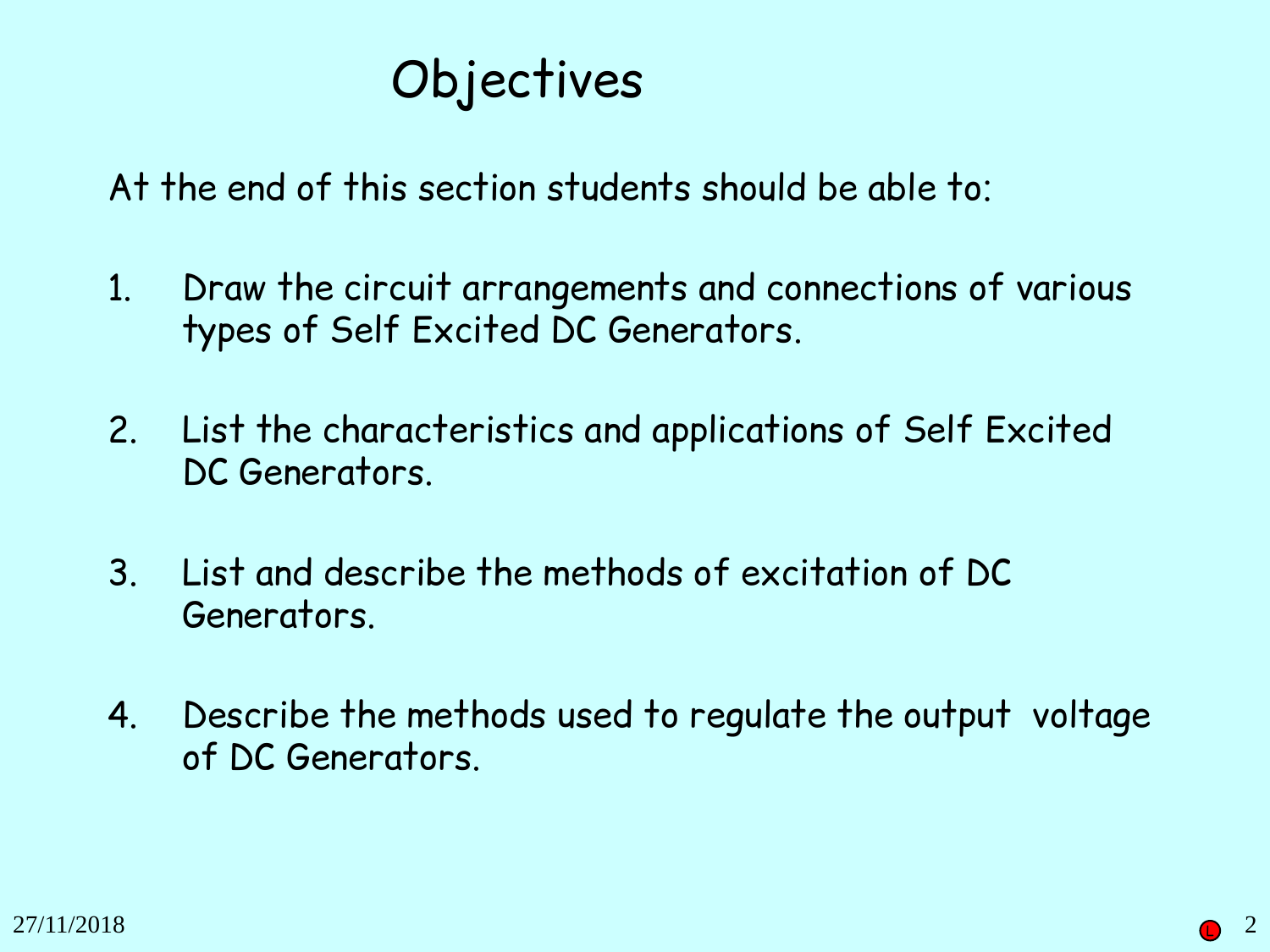

Objectives
At the end of this section students should be able to:
1.	Draw the circuit arrangements and connections of various types of Self Excited DC Generators.
2.	List the characteristics and applications of Self Excited DC Generators.
3.	List and describe the methods of excitation of DC Generators.
4.	Describe the methods used to regulate the output  voltage of DC Generators.
27/11/2018
2
L